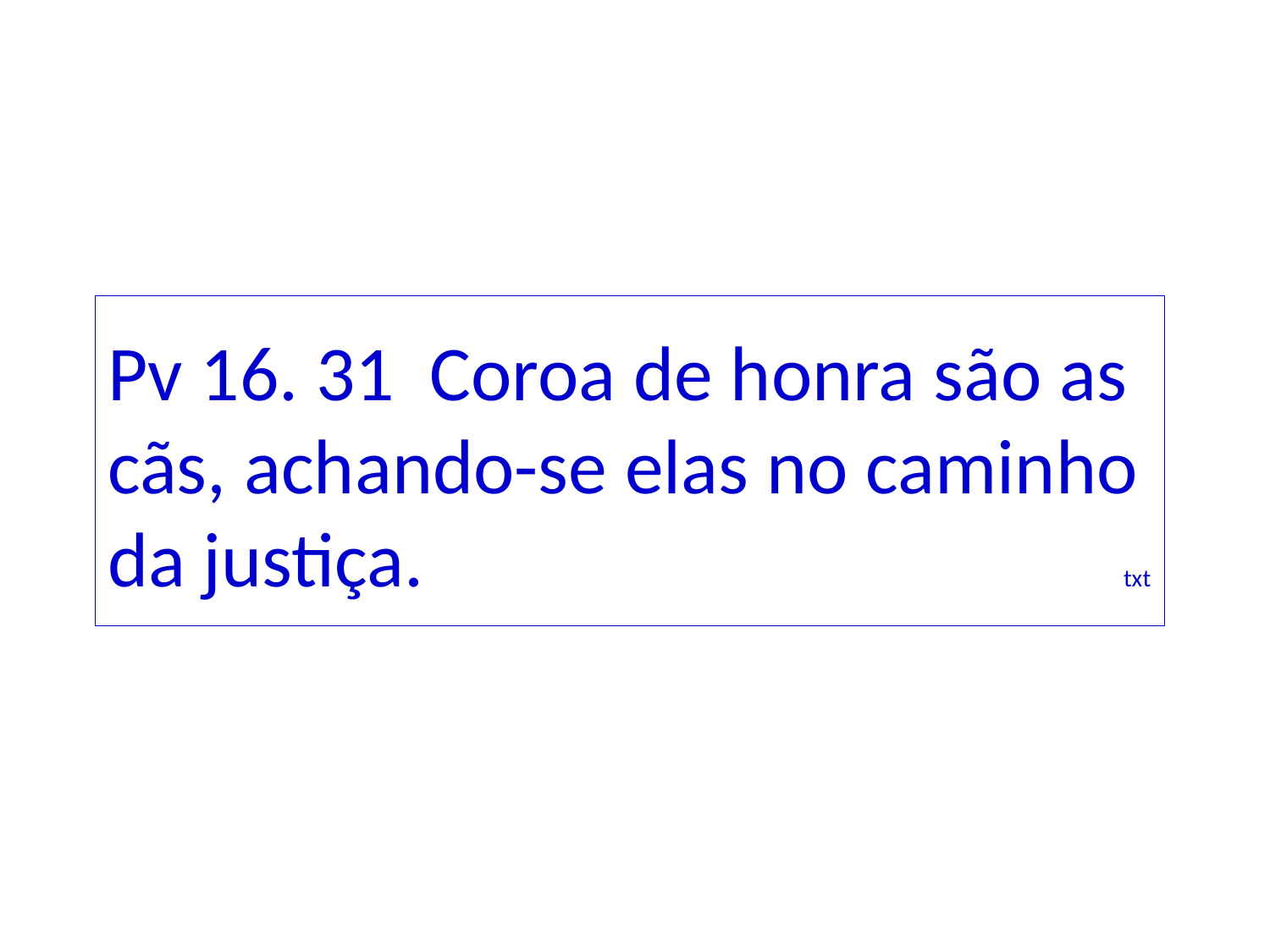

Pv 16. 31  Coroa de honra são as cãs, achando-se elas no caminho da justiça.						txt